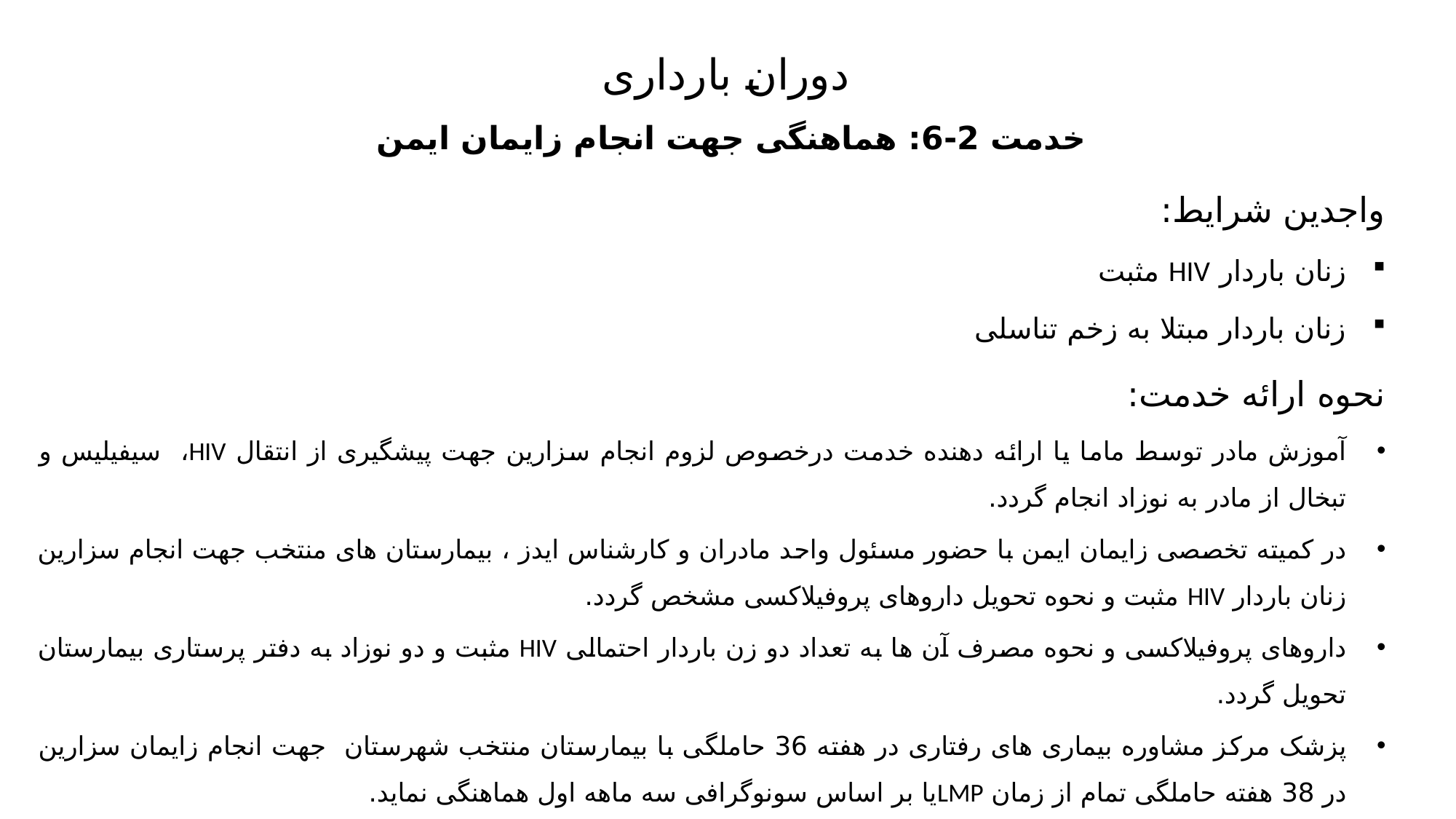

# دوران بارداری خدمت 2-6: هماهنگی جهت انجام زایمان ایمن
واجدین شرایط:
زنان باردار HIV مثبت
زنان باردار مبتلا به زخم تناسلی
نحوه ارائه خدمت:
آموزش مادر توسط ماما یا ارائه دهنده خدمت درخصوص لزوم انجام سزارین جهت پیشگیری از انتقال HIV،  سیفیلیس و تبخال از مادر به نوزاد انجام گردد.
در کمیته تخصصی زایمان ایمن با حضور مسئول واحد مادران و کارشناس ایدز ، بیمارستان های منتخب جهت انجام سزارین زنان باردار HIV مثبت و نحوه تحویل داروهای پروفیلاکسی مشخص گردد.
داروهای پروفیلاکسی و نحوه مصرف آن ها به تعداد دو زن باردار احتمالی HIV مثبت و دو نوزاد به دفتر پرستاری بیمارستان تحویل گردد.
پزشک مرکز مشاوره بیماری های رفتاری در هفته 36 حاملگی با بیمارستان منتخب شهرستان  جهت انجام زایمان سزارین در 38 هفته حاملگی تمام از زمان LMPیا بر اساس سونوگرافی سه ماهه اول هماهنگی نماید.